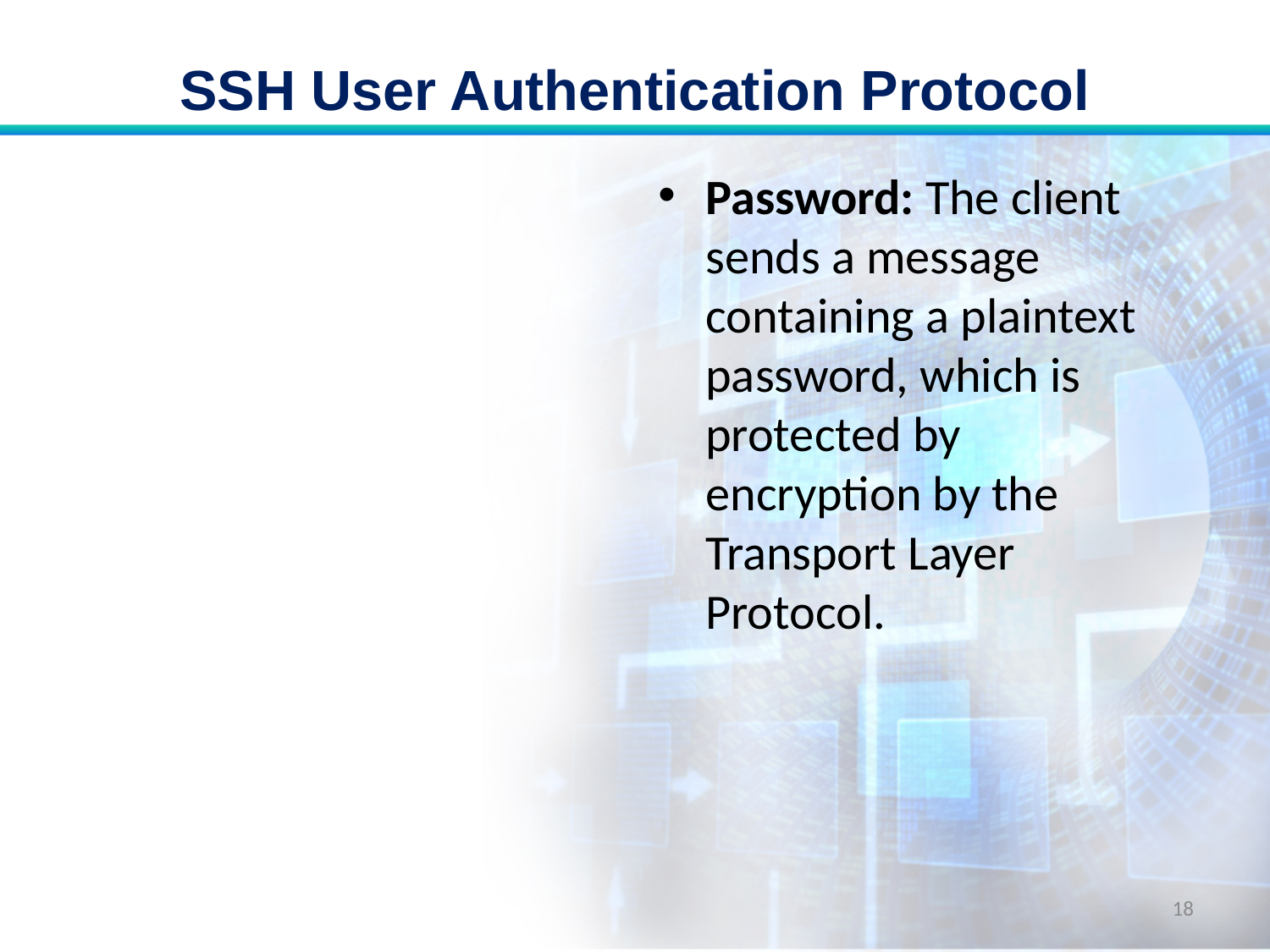

# SSH User Authentication Protocol
Password: The client sends a message containing a plaintext password, which is protected by encryption by the Transport Layer Protocol.

18